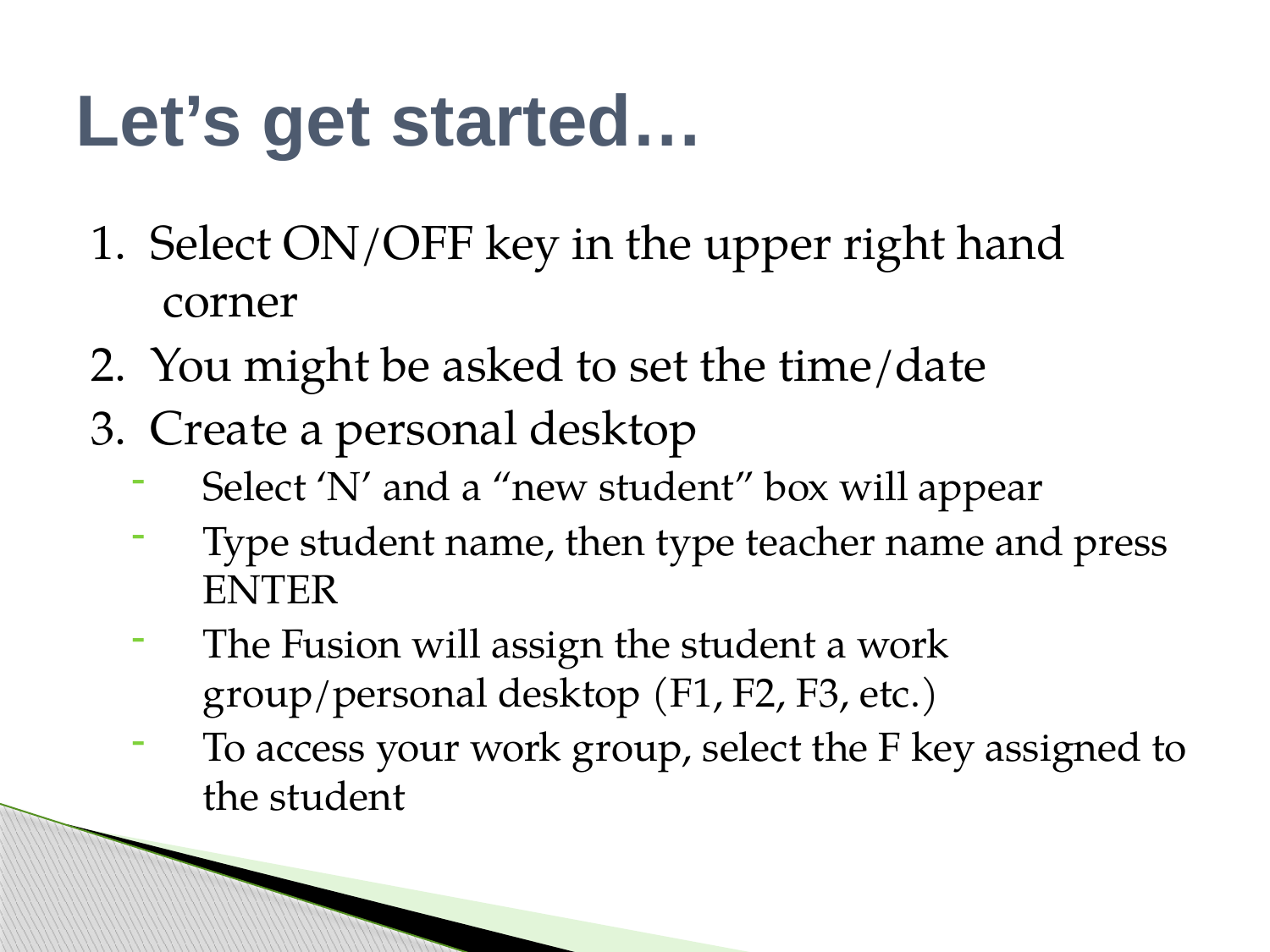

# Let’s get started…
1.  Select ON/OFF key in the upper right hand     corner
2.  You might be asked to set the time/date
3.  Create a personal desktop
Select ‘N’ and a “new student” box will appear
Type student name, then type teacher name and press ENTER
The Fusion will assign the student a work group/personal desktop (F1, F2, F3, etc.)
To access your work group, select the F key assigned to the student